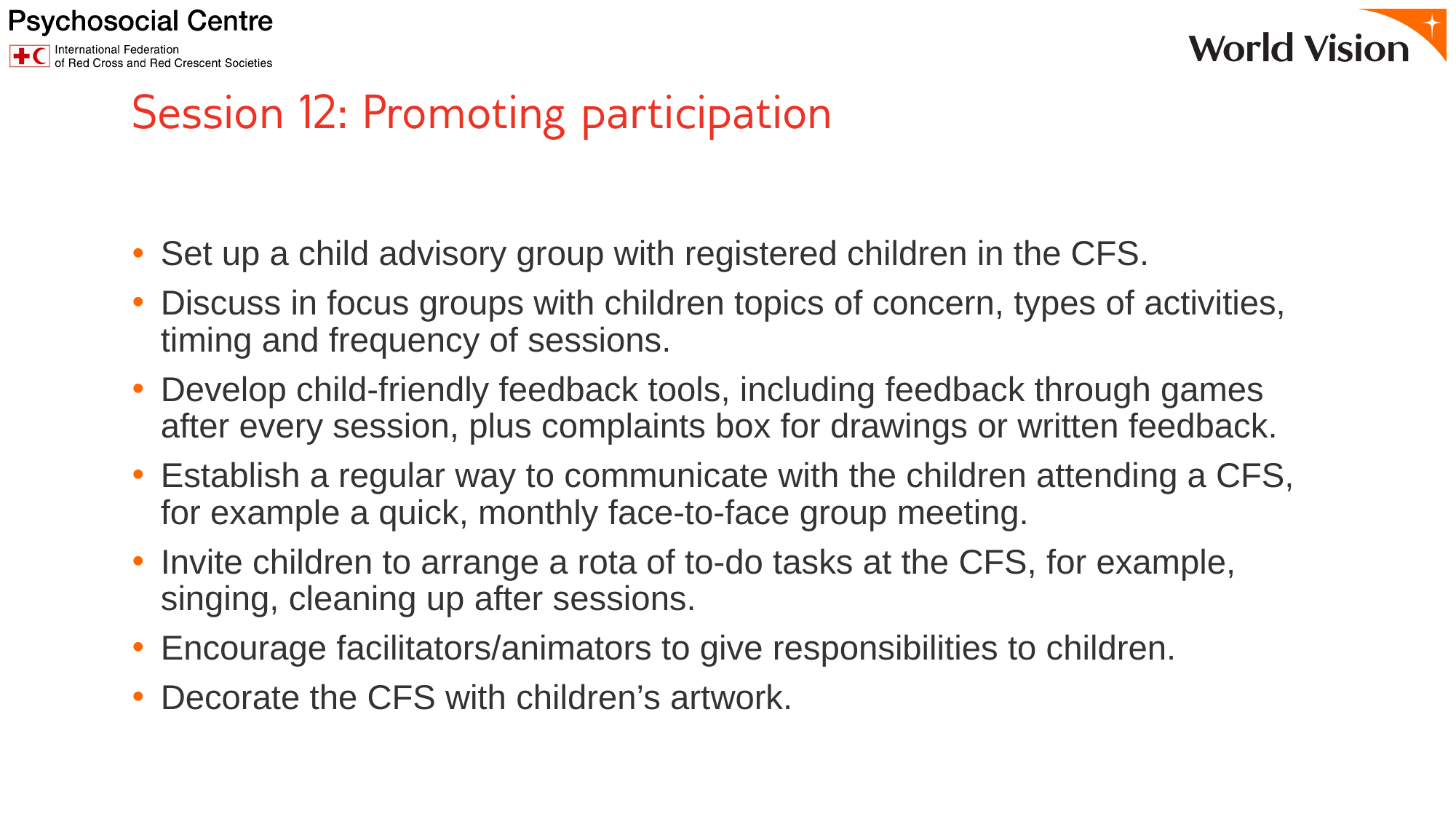

# Session 12: Promoting participation
Set up a child advisory group with registered children in the CFS.
Discuss in focus groups with children topics of concern, types of activities, timing and frequency of sessions.
Develop child-friendly feedback tools, including feedback through games after every session, plus complaints box for drawings or written feedback.
Establish a regular way to communicate with the children attending a CFS, for example a quick, monthly face-to-face group meeting.
Invite children to arrange a rota of to-do tasks at the CFS, for example, singing, cleaning up after sessions.
Encourage facilitators/animators to give responsibilities to children.
Decorate the CFS with children’s artwork.